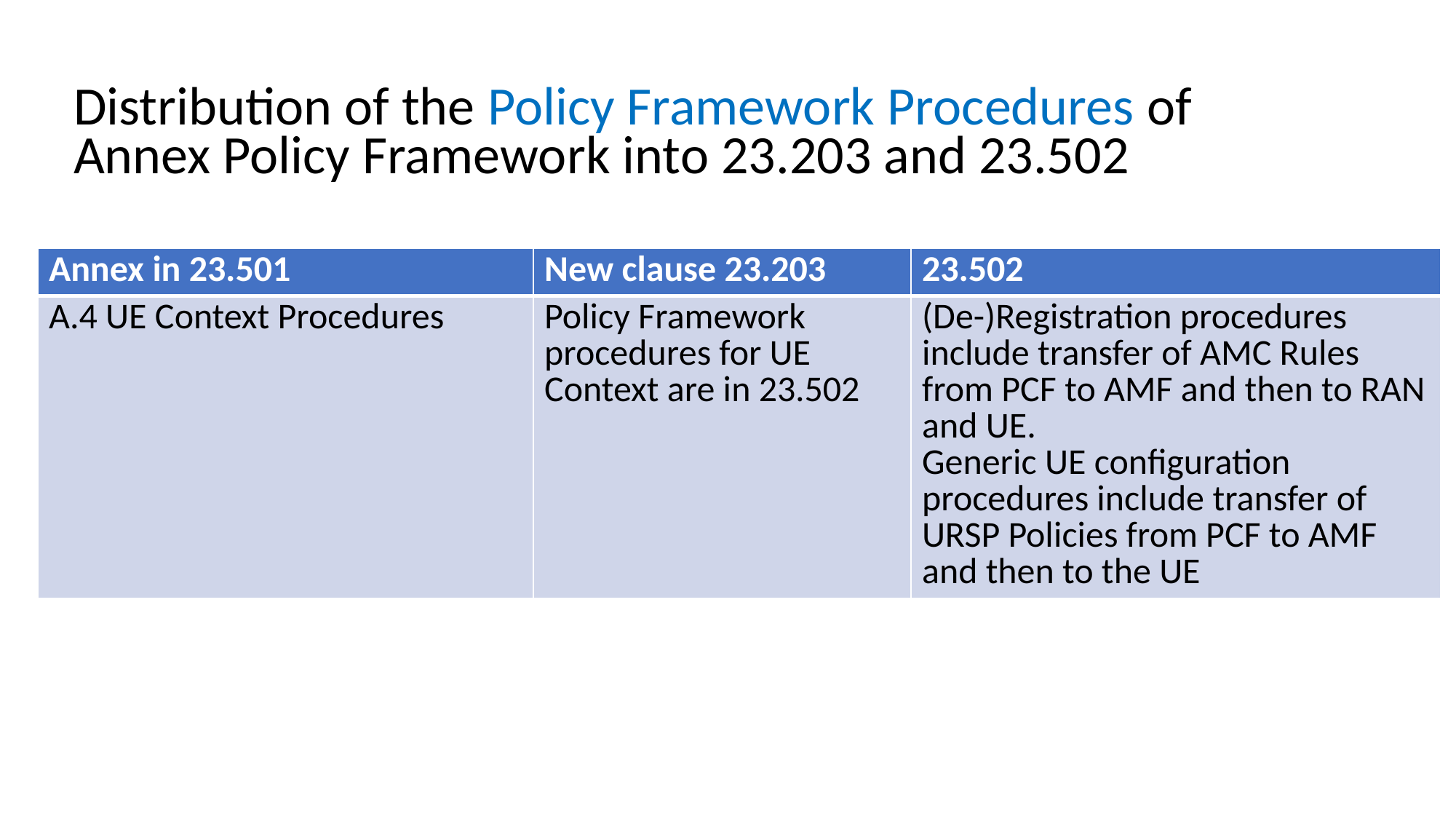

# Distribution of the Policy Framework Procedures of Annex Policy Framework into 23.203 and 23.502
| Annex in 23.501 | New clause 23.203 | 23.502 |
| --- | --- | --- |
| A.4 UE Context Procedures | Policy Framework procedures for UE Context are in 23.502 | (De-)Registration procedures include transfer of AMC Rules from PCF to AMF and then to RAN and UE. Generic UE configuration procedures include transfer of URSP Policies from PCF to AMF and then to the UE |